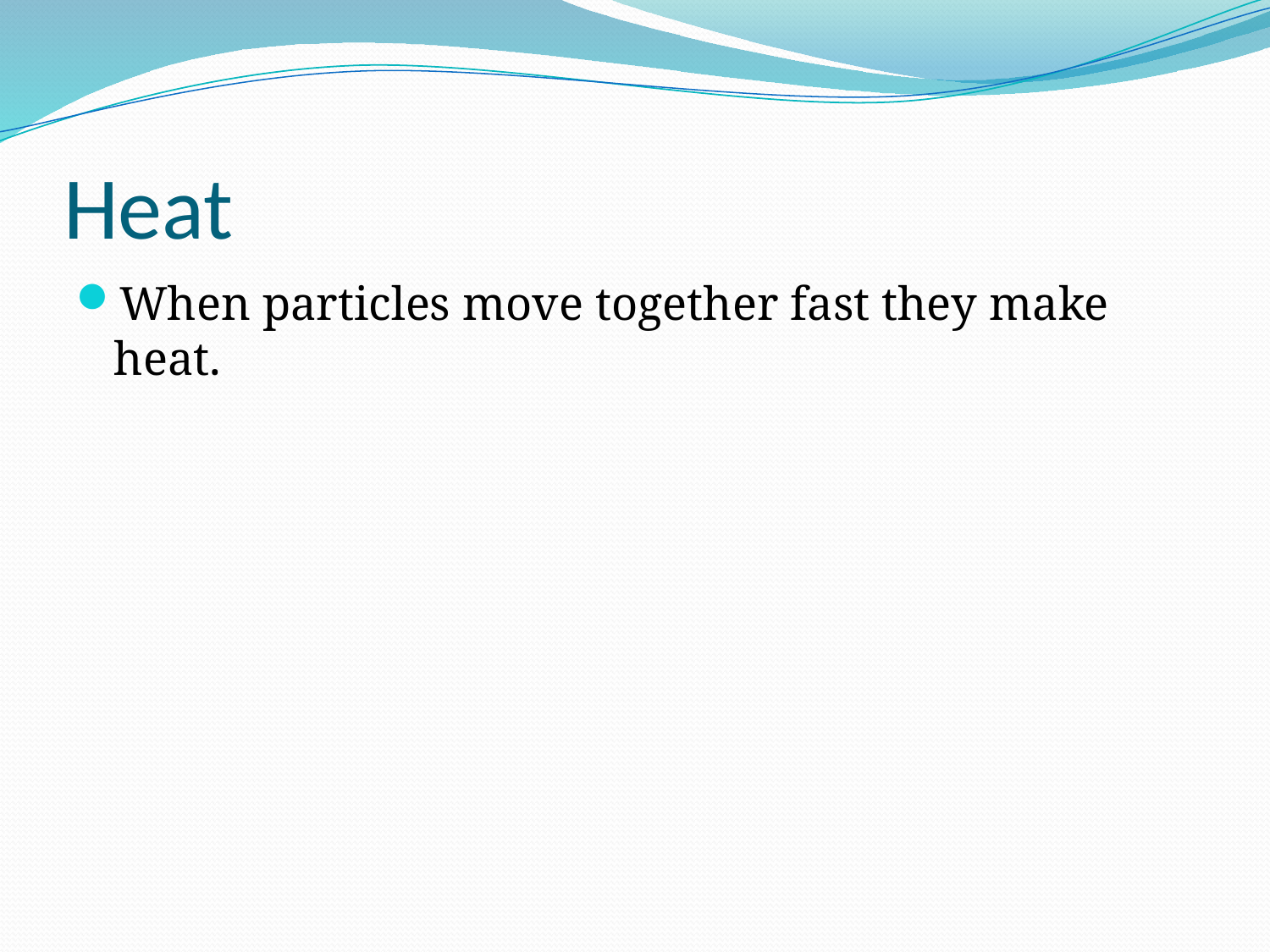

# Heat
When particles move together fast they make heat.